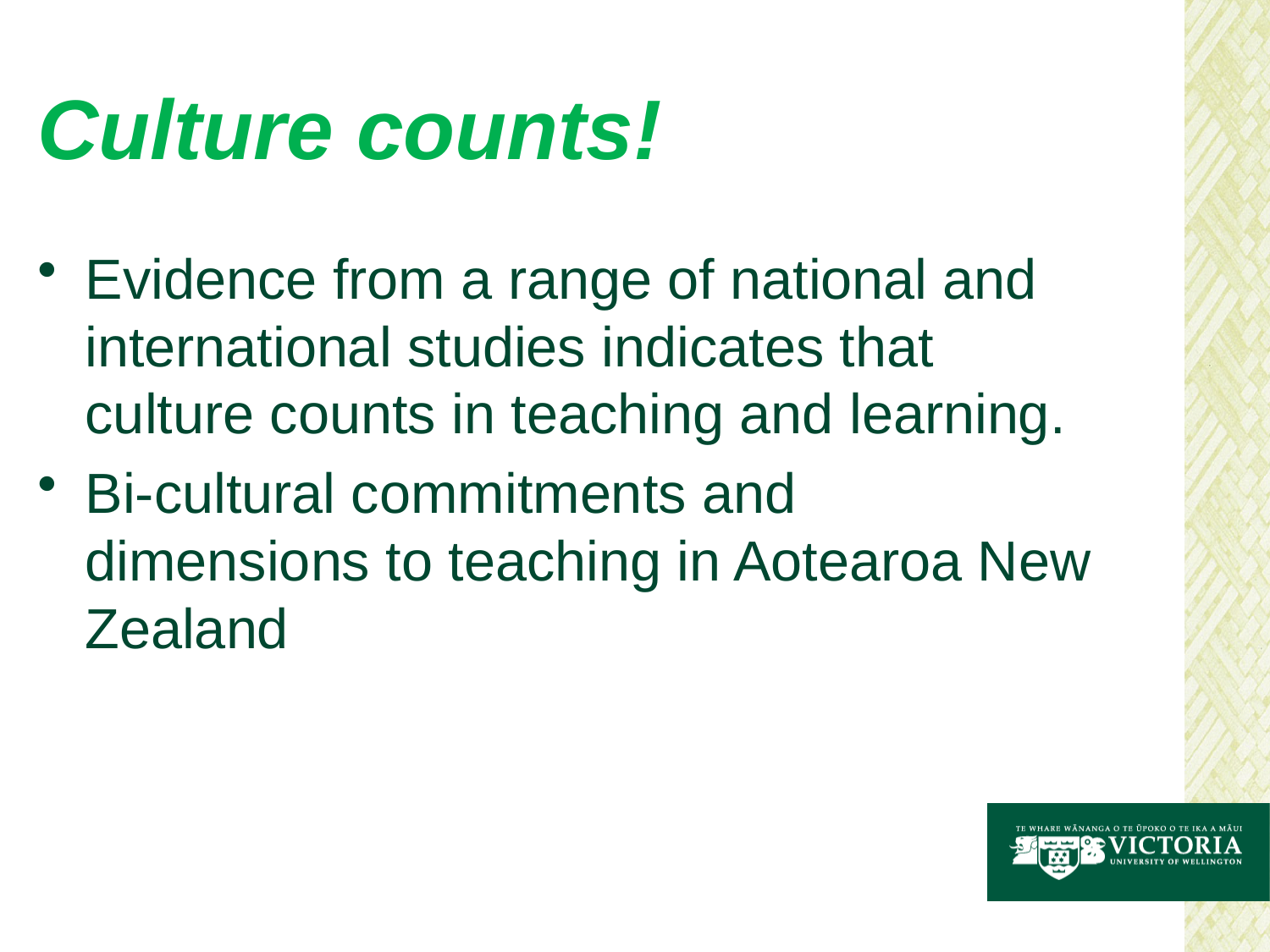

# Culture counts!
Evidence from a range of national and international studies indicates that culture counts in teaching and learning.
Bi-cultural commitments and dimensions to teaching in Aotearoa New Zealand